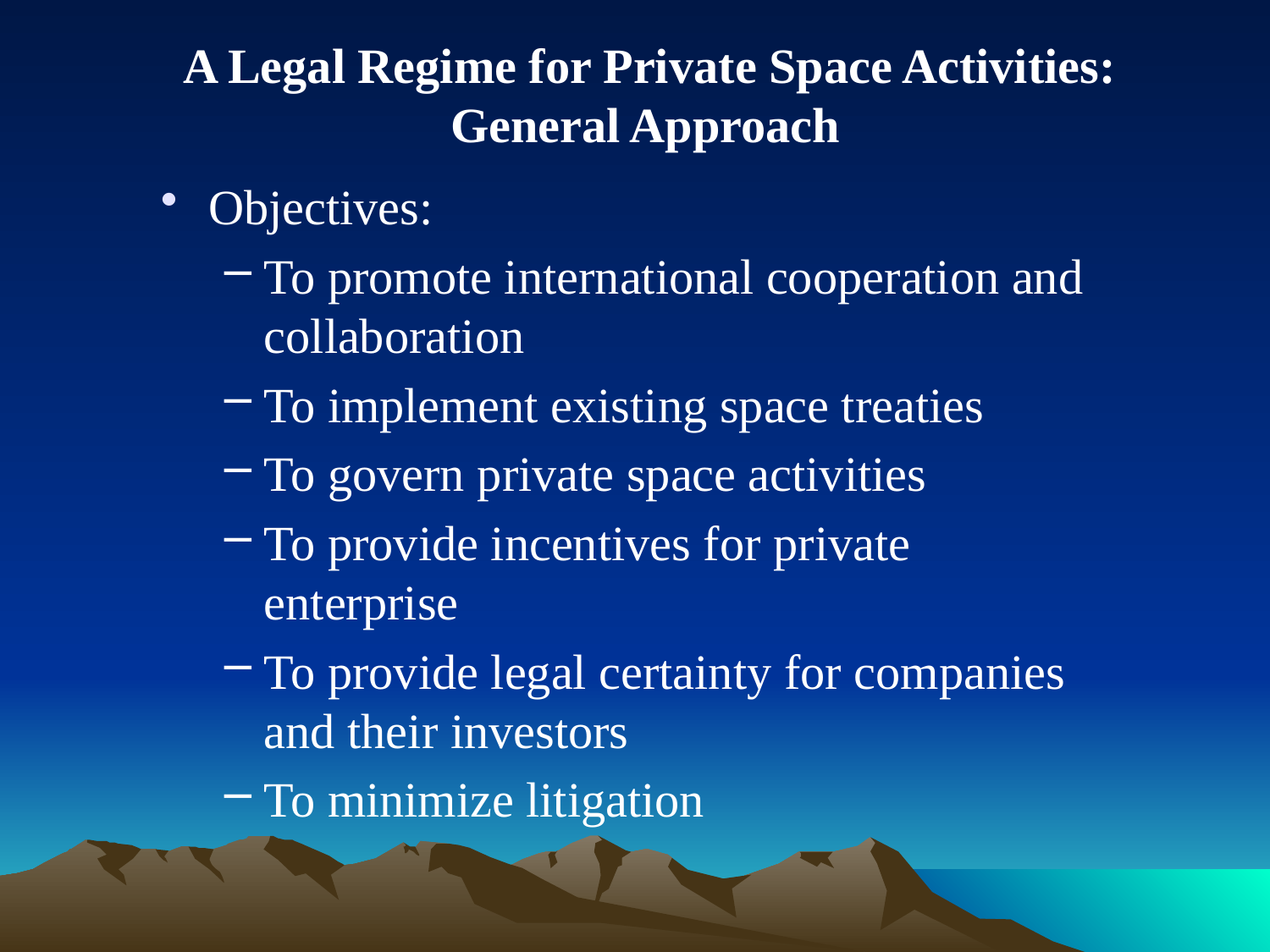

# A Legal Regime for Private Space Activities: General Approach
Objectives:
To promote international cooperation and collaboration
To implement existing space treaties
To govern private space activities
To provide incentives for private enterprise
To provide legal certainty for companies and their investors
To minimize litigation